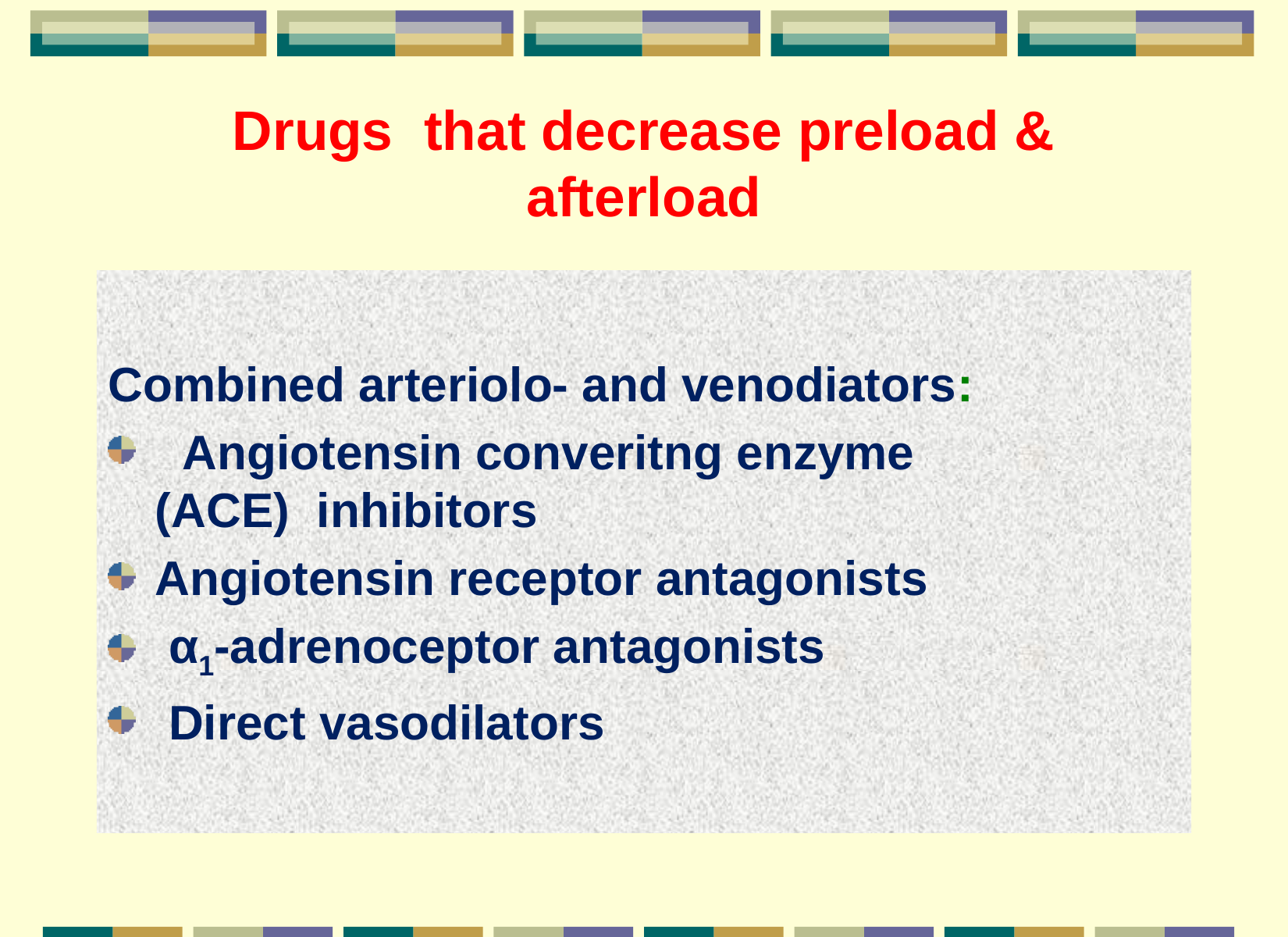

# Drugs  that decrease preload & afterload

Combined arteriolo- and venodiators:
  Angiotensin converitng enzyme            (ACE)  inhibitors
Angiotensin receptor antagonists
 α1-adrenoceptor antagonists
 Direct vasodilators